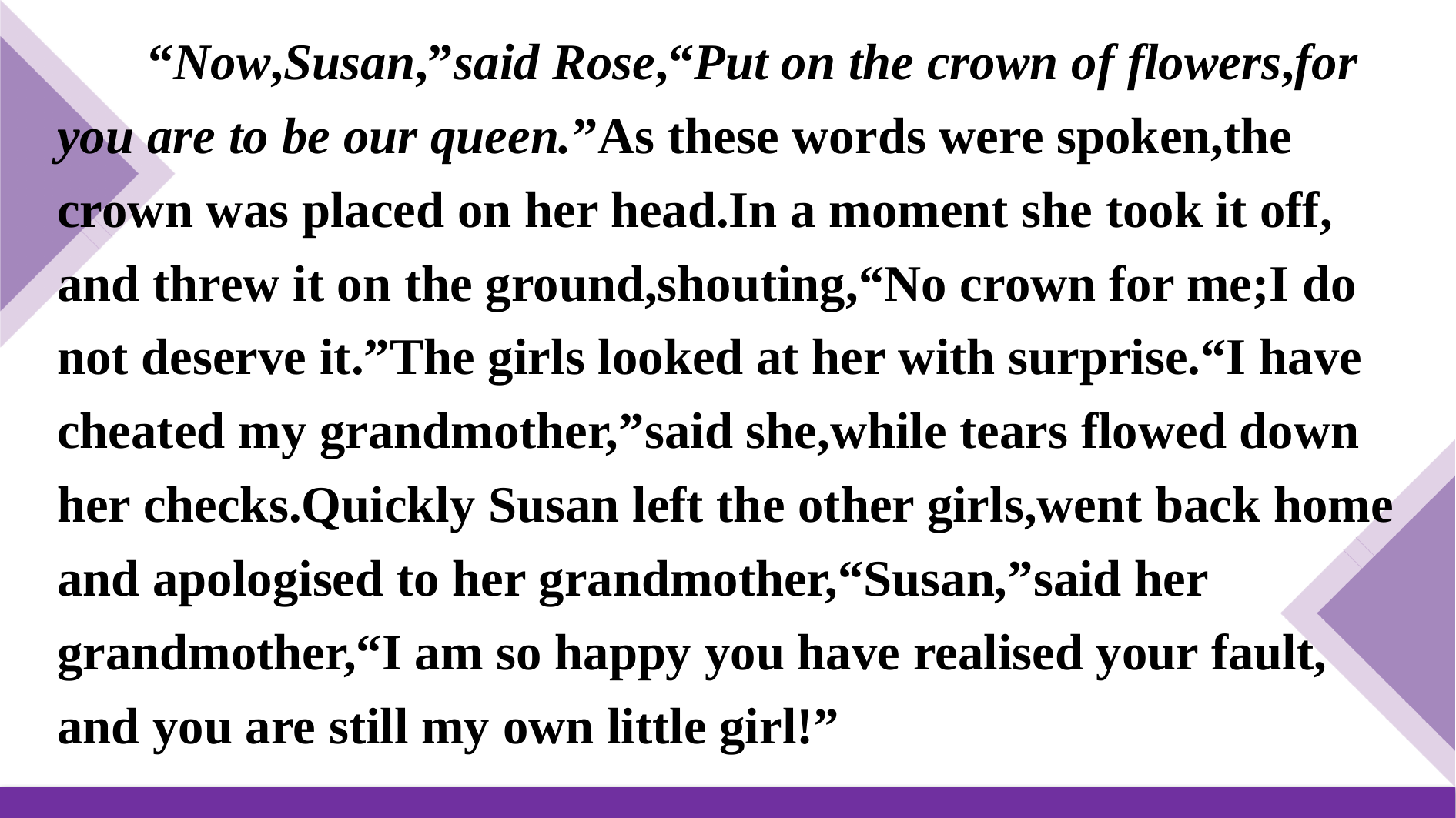

“Now,Susan,”said Rose,“Put on the crown of flowers,for you are to be our queen.”As these words were spoken,the crown was placed on her head.In a moment she took it off, and threw it on the ground,shouting,“No crown for me;I do not deserve it.”The girls looked at her with surprise.“I have cheated my grandmother,”said she,while tears flowed down her checks.Quickly Susan left the other girls,went back home and apologised to her grandmother,“Susan,”said her grandmother,“I am so happy you have realised your fault, and you are still my own little girl!”